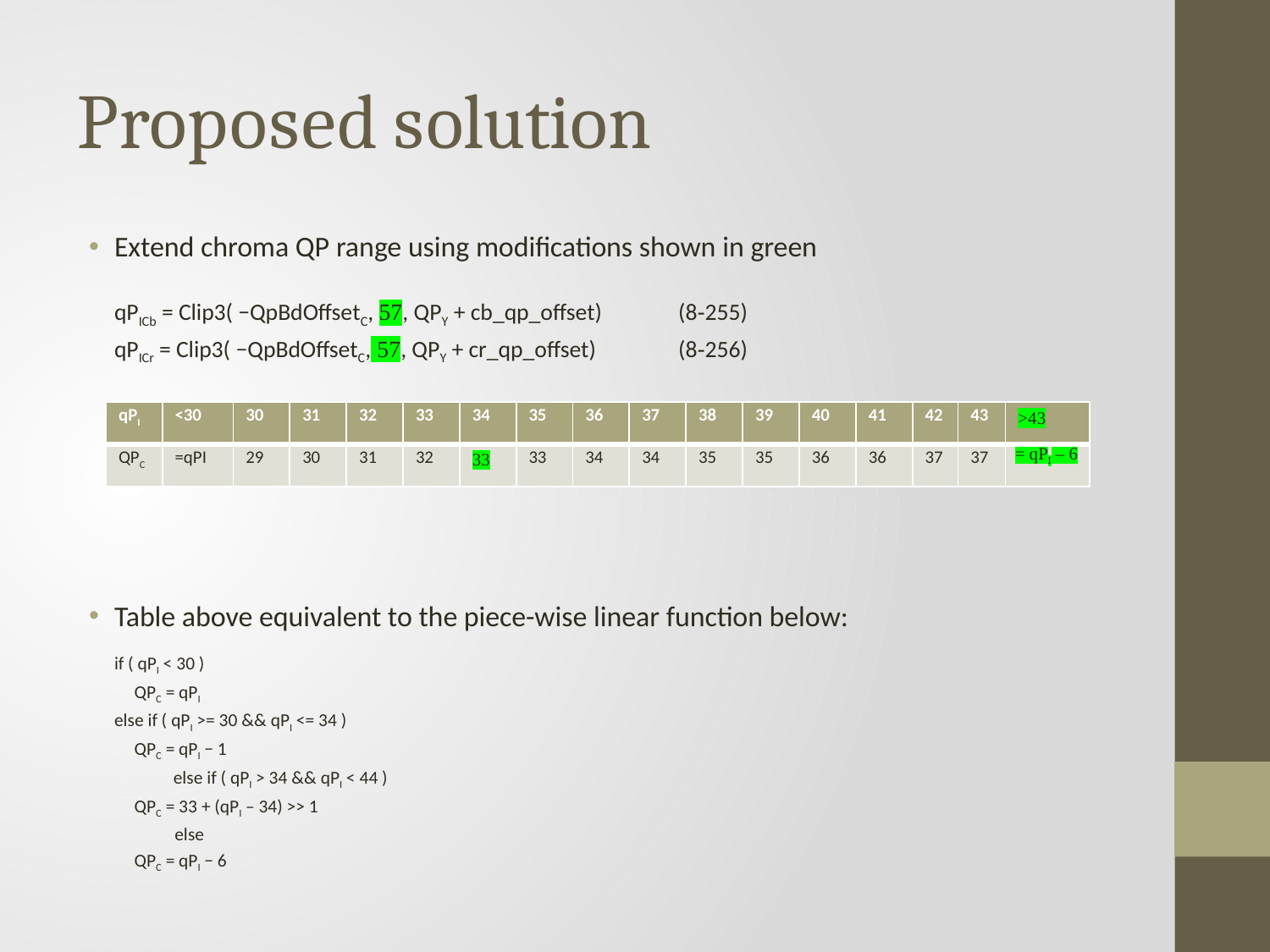

# Proposed solution
Extend chroma QP range using modifications shown in green
qPICb = Clip3( −QpBdOffsetC, 57, QPY + cb_qp_offset)	(8‑255)
	qPICr = Clip3( −QpBdOffsetC, 57, QPY + cr_qp_offset)	(8‑256)

Table above equivalent to the piece-wise linear function below:
		if ( qPI < 30 )
		     QPC = qPI
		else if ( qPI >= 30 && qPI <= 34 )
		     QPC = qPI − 1
                     else if ( qPI > 34 && qPI < 44 )
		     QPC = 33 + (qPI – 34) >> 1
	               else
		     QPC = qPI − 6
| qPI | <30 | 30 | 31 | 32 | 33 | 34 | 35 | 36 | 37 | 38 | 39 | 40 | 41 | 42 | 43 | >43 |
| --- | --- | --- | --- | --- | --- | --- | --- | --- | --- | --- | --- | --- | --- | --- | --- | --- |
| QPC | =qPI | 29 | 30 | 31 | 32 | 33 | 33 | 34 | 34 | 35 | 35 | 36 | 36 | 37 | 37 | = qPI – 6 |